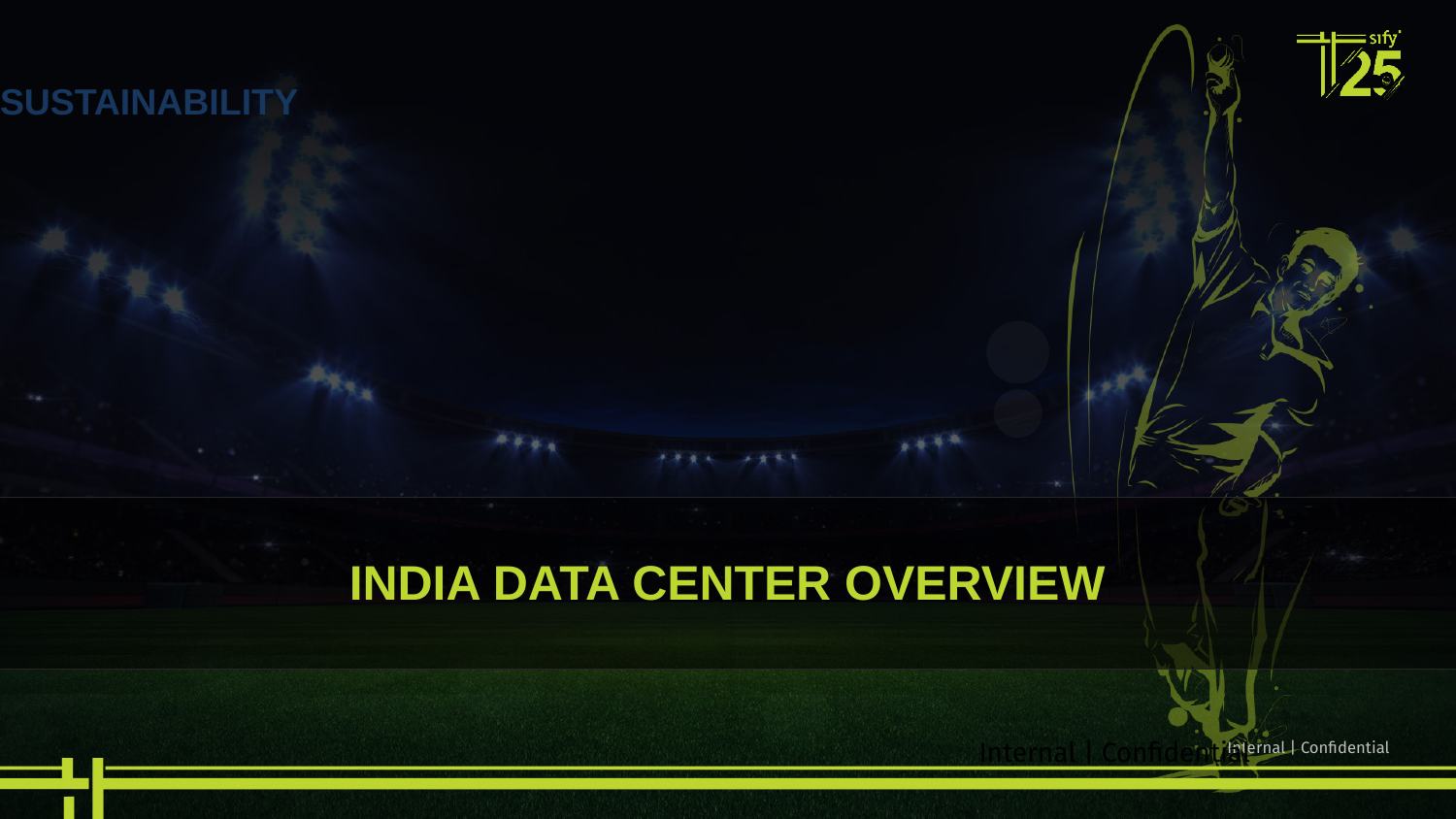

SUSTAINABILITY
 INDIA DATA CENTER OVERVIEW
Internal | Confidential